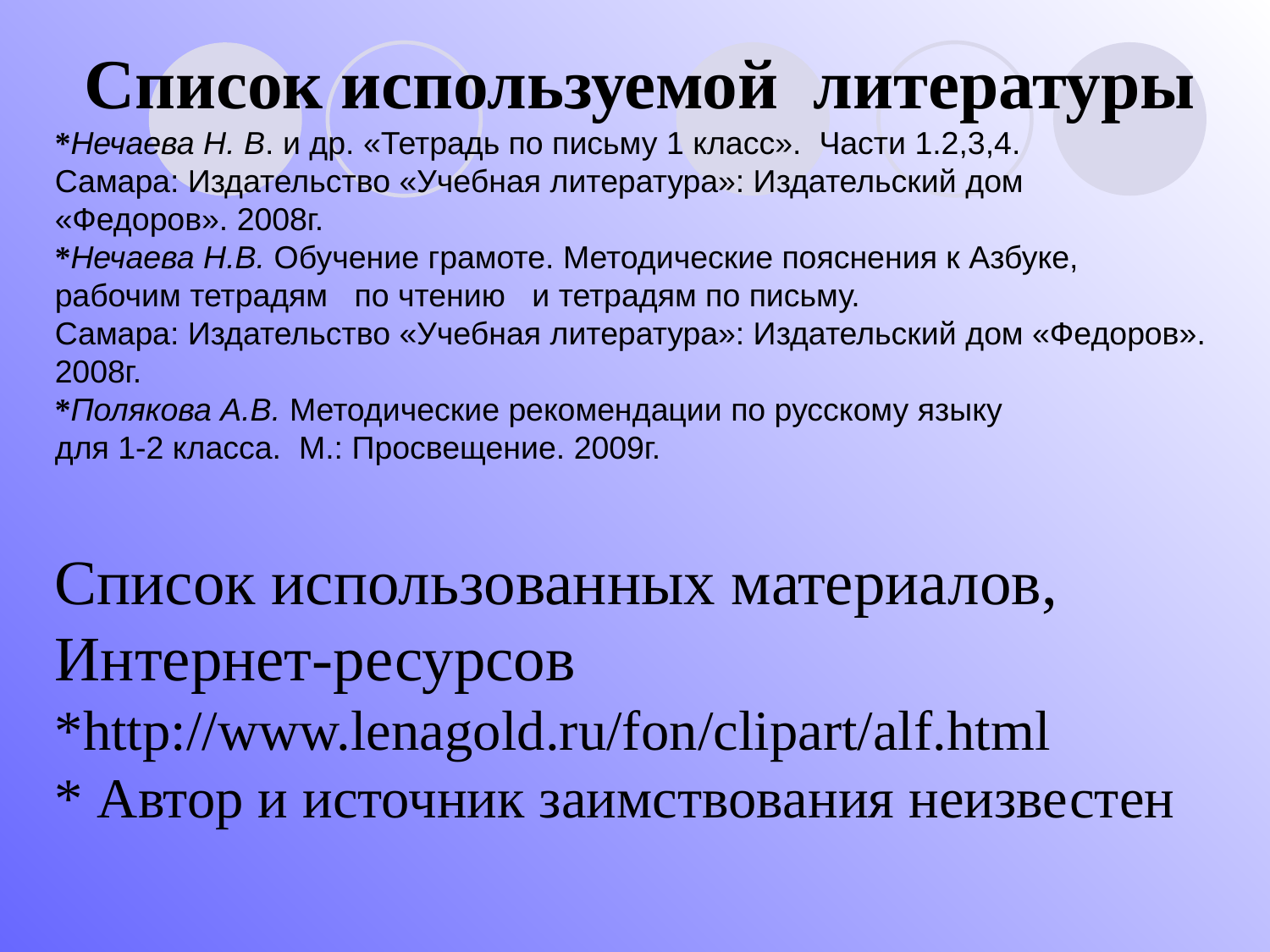

Список используемой  литературы
*Нечаева Н. В. и др. «Тетрадь по письму 1 класс».  Части 1.2,3,4.
Самара: Издательство «Учебная литература»: Издательский дом
«Федоров». 2008г.
*Нечаева Н.В. Обучение грамоте. Методические пояснения к Азбуке,
рабочим тетрадям   по чтению   и тетрадям по письму.
Самара: Издательство «Учебная литература»: Издательский дом «Федоров». 2008г.
*Полякова А.В. Методические рекомендации по русскому языку
для 1-2 класса.  М.: Просвещение. 2009г.

Список использованных материалов, Интернет-ресурсов
*http://www.lenagold.ru/fon/clipart/alf.html
* Автор и источник заимствования неизвестен